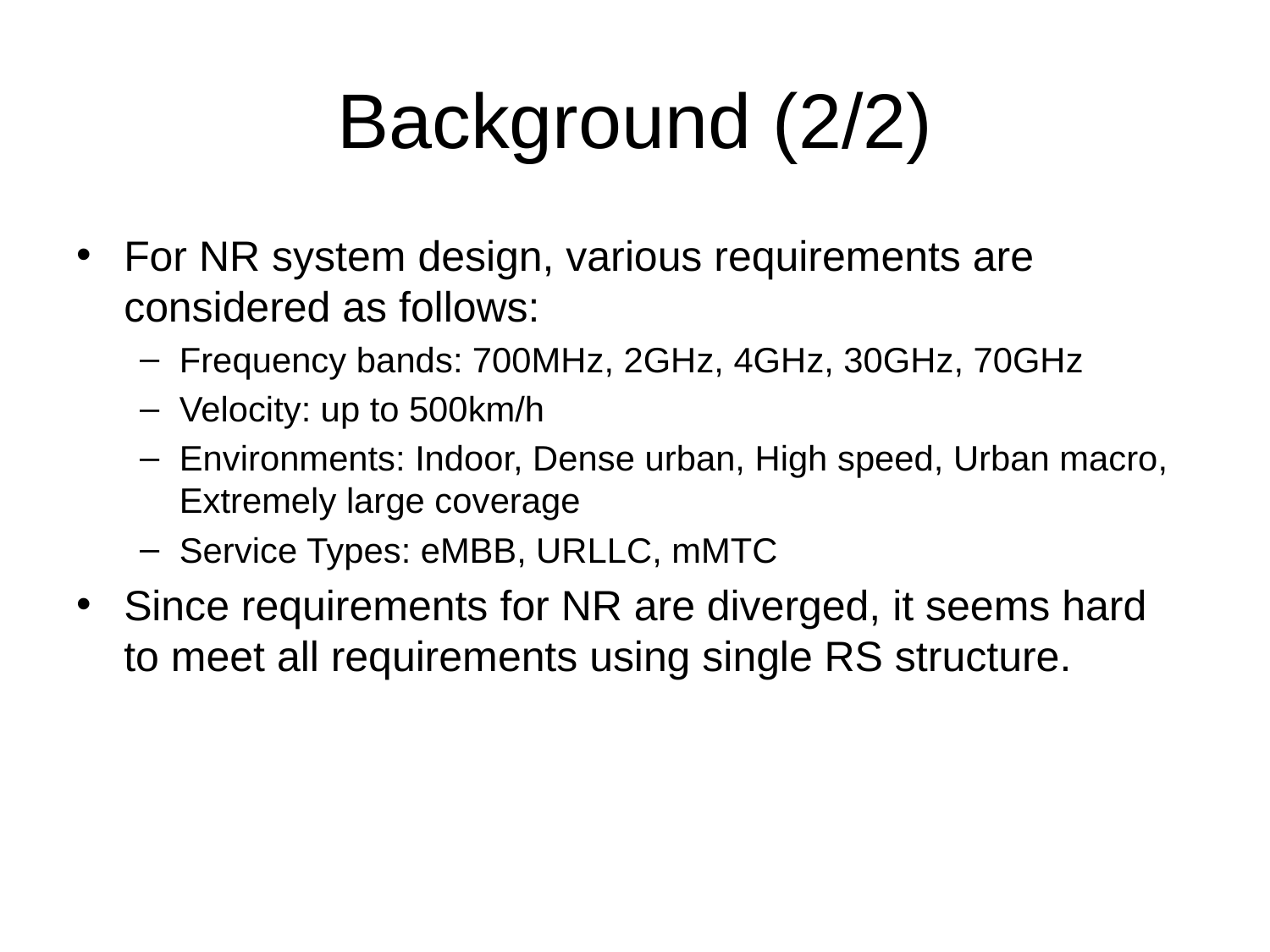

# Background (2/2)
For NR system design, various requirements are considered as follows:
Frequency bands: 700MHz, 2GHz, 4GHz, 30GHz, 70GHz
Velocity: up to 500km/h
Environments: Indoor, Dense urban, High speed, Urban macro, Extremely large coverage
Service Types: eMBB, URLLC, mMTC
Since requirements for NR are diverged, it seems hard to meet all requirements using single RS structure.